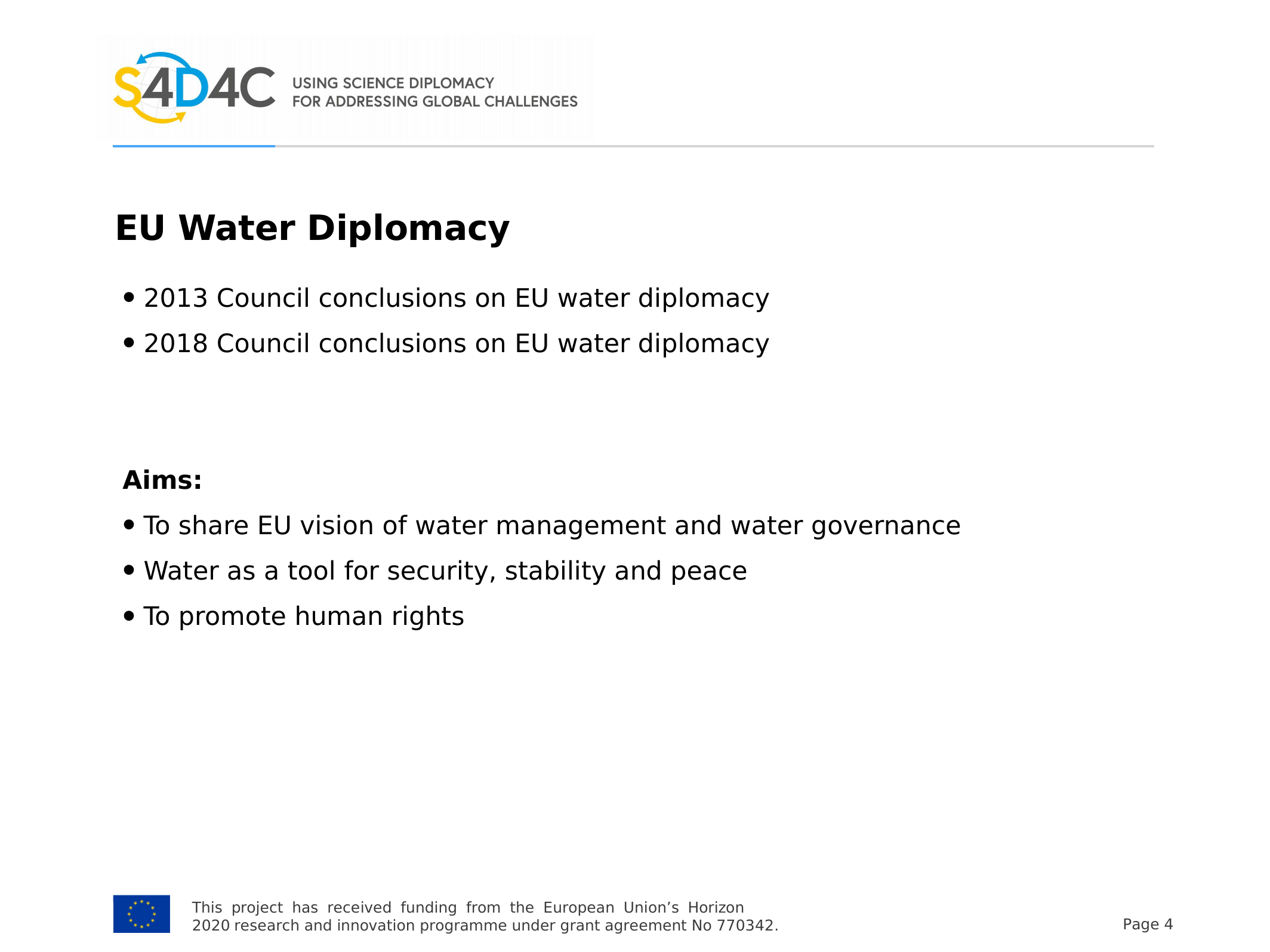

EU Water Diplomacy
2013 Council conclusions on EU water diplomacy
2018 Council conclusions on EU water diplomacy

Aims:
To share EU vision of water management and water governance
Water as a tool for security, stability and peace
To promote human rights
This  project  has  received  funding  from  the  European  Union’s  Horizon  2020 research and innovation programme under grant agreement No 770342.
Page 4